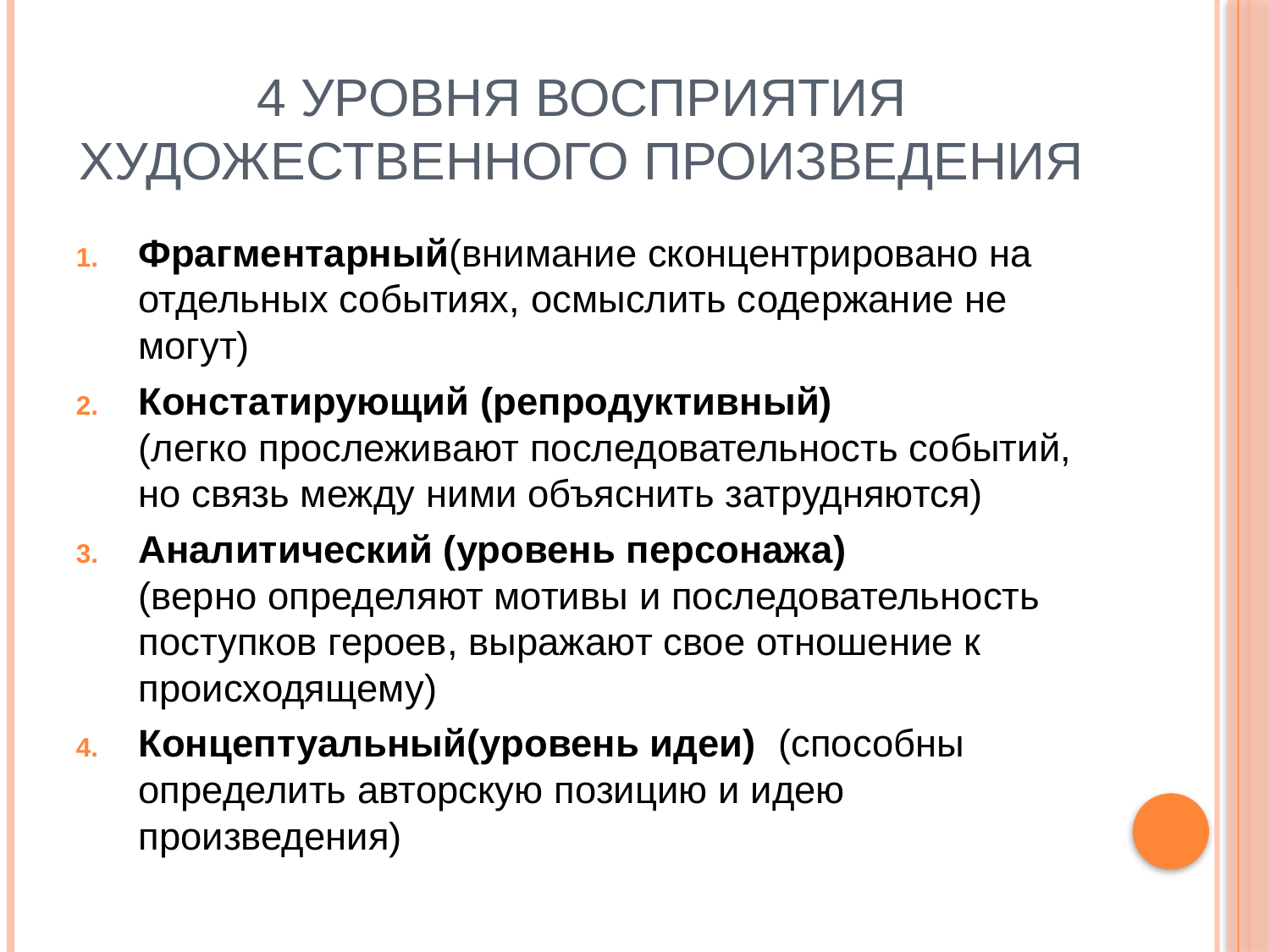

# 4 уровня восприятия художественного произведения
Фрагментарный(внимание сконцентрировано на отдельных событиях, осмыслить содержание не могут)
Констатирующий (репродуктивный)
(легко прослеживают последовательность событий, но связь между ними объяснить затрудняются)
Аналитический (уровень персонажа)
(верно определяют мотивы и последовательность поступков героев, выражают свое отношение к происходящему)
Концептуальный(уровень идеи)  (способны определить авторскую позицию и идею произведения)